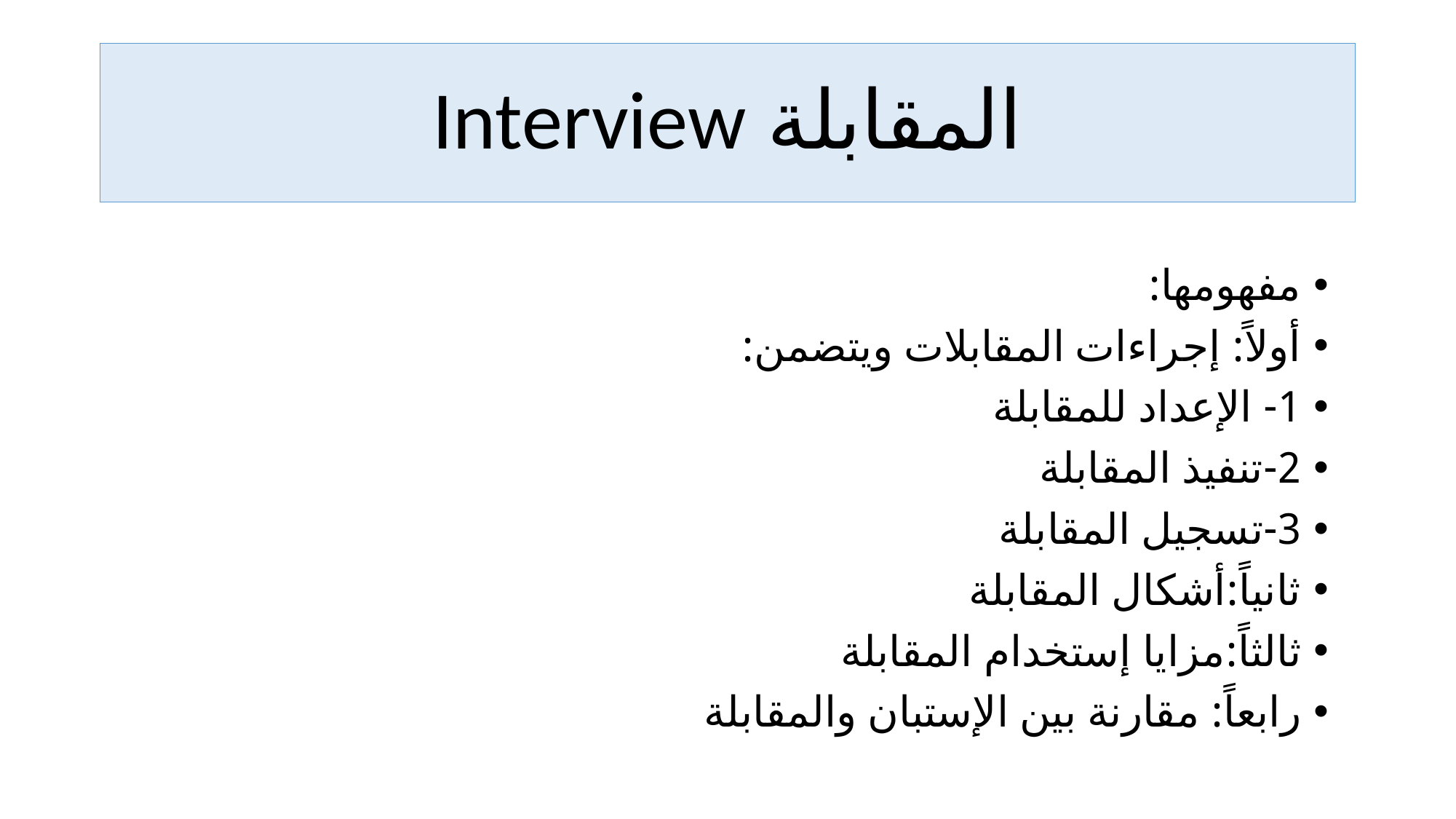

# المقابلة Interview
مفهومها:
أولاً: إجراءات المقابلات ويتضمن:
1- الإعداد للمقابلة
2-تنفيذ المقابلة
3-تسجيل المقابلة
ثانياً:أشكال المقابلة
ثالثاً:مزايا إستخدام المقابلة
رابعاً: مقارنة بين الإستبان والمقابلة